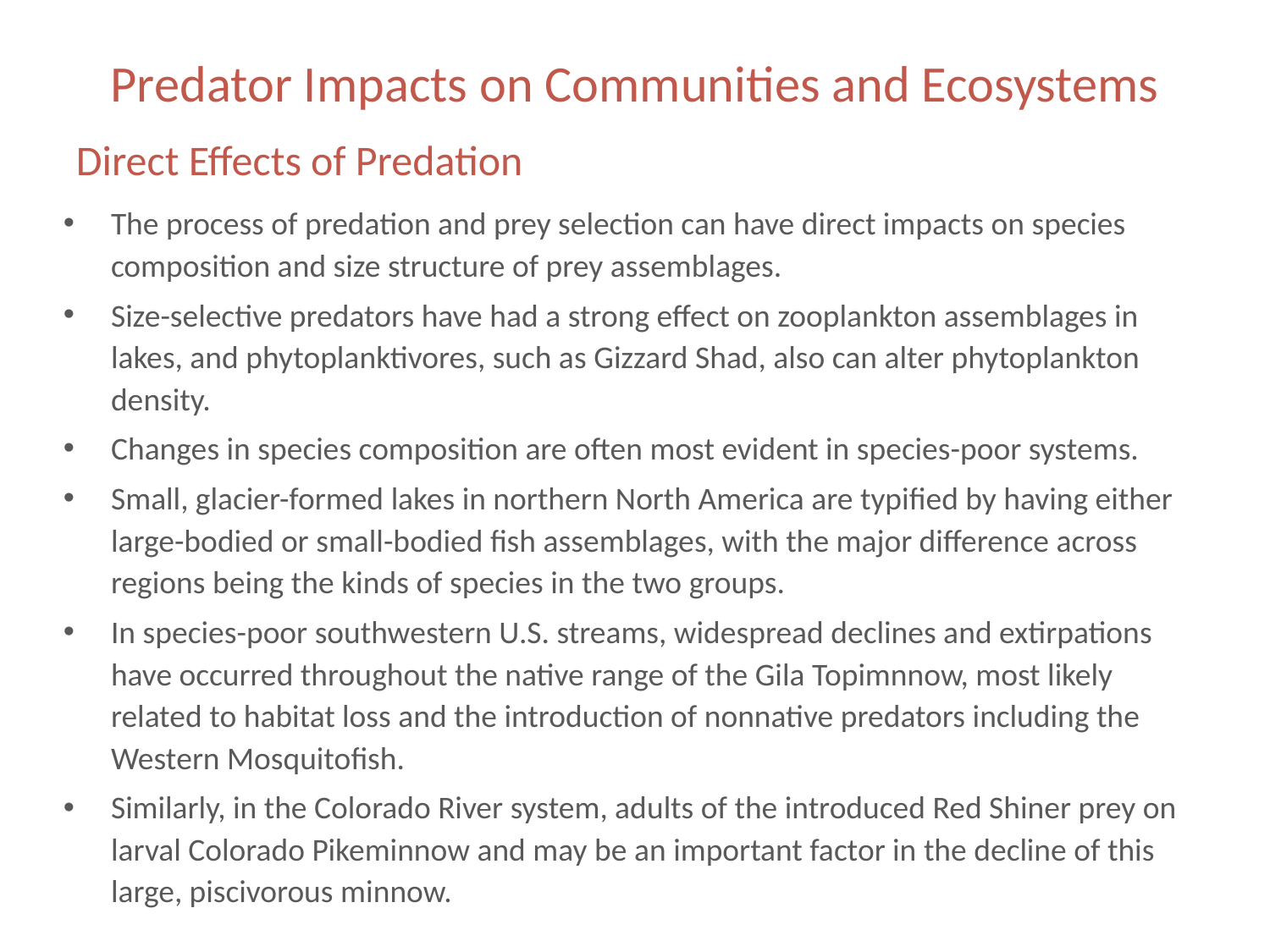

# Predator Impacts on Communities and Ecosystems
Direct Effects of Predation
The process of predation and prey selection can have direct impacts on species composition and size structure of prey assemblages.
Size-selective predators have had a strong effect on zooplankton assemblages in lakes, and phytoplanktivores, such as Gizzard Shad, also can alter phytoplankton density.
Changes in species composition are often most evident in species-poor systems.
Small, glacier-formed lakes in northern North America are typified by having either large-bodied or small-bodied fish assemblages, with the major difference across regions being the kinds of species in the two groups.
In species-poor southwestern U.S. streams, widespread declines and extirpations have occurred throughout the native range of the Gila Topimnnow, most likely related to habitat loss and the introduction of nonnative predators including the Western Mosquitofish.
Similarly, in the Colorado River system, adults of the introduced Red Shiner prey on larval Colorado Pikeminnow and may be an important factor in the decline of this large, piscivorous minnow.